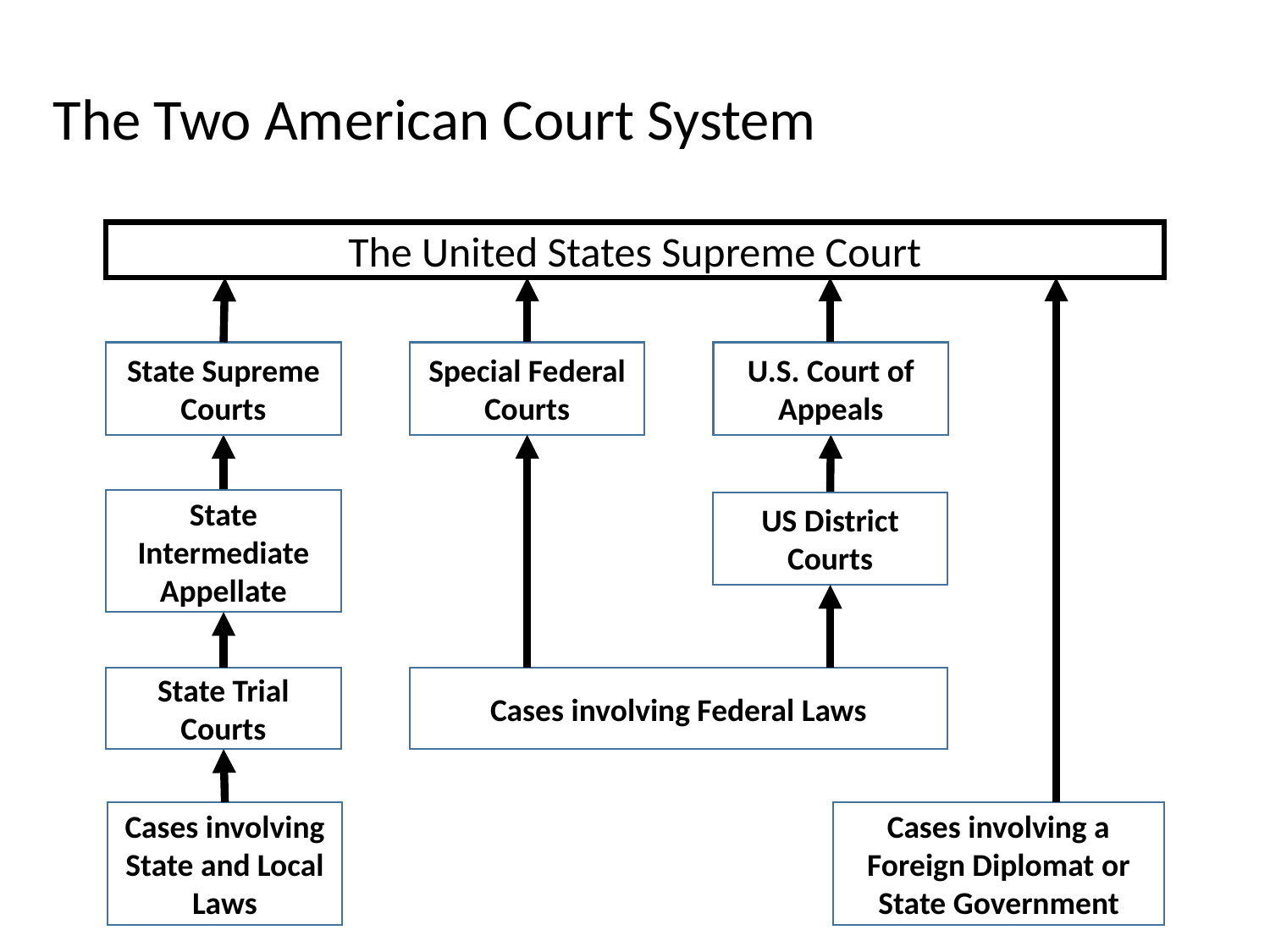

# The Two American Court System
The United States Supreme Court
State Supreme Courts
Special Federal Courts
U.S. Court of Appeals
State Intermediate Appellate
US District Courts
State Trial Courts
Cases involving Federal Laws
Cases involving State and Local Laws
Cases involving a Foreign Diplomat or State Government